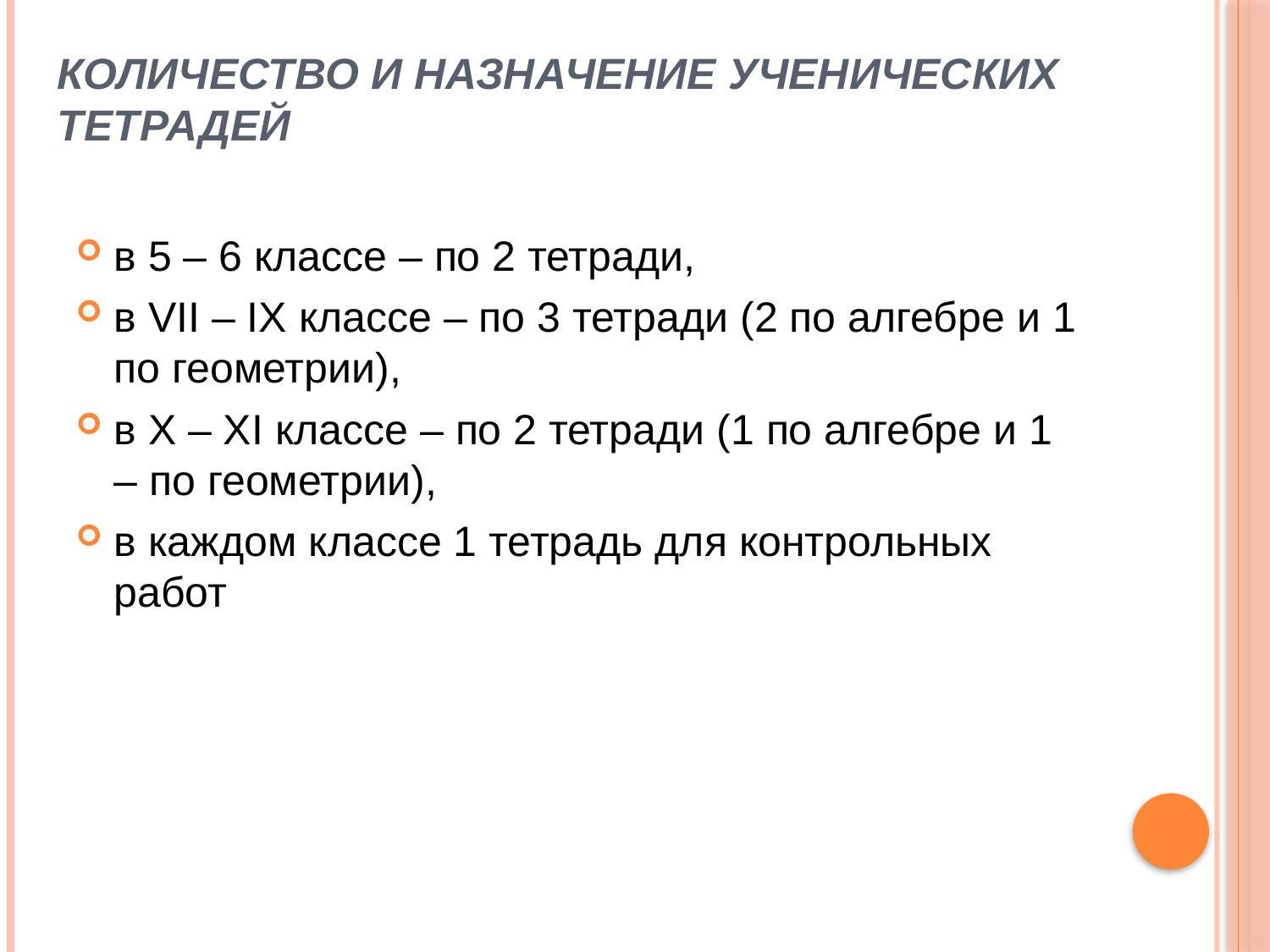

# Количество и назначение ученических тетрадей
в 5 – 6 классе – по 2 тетради,
в VII – IX классе – по 3 тетради (2 по алгебре и 1 по геометрии),
в X – XI классе – по 2 тетради (1 по алгебре и 1 – по геометрии),
в каждом классе 1 тетрадь для контрольных работ